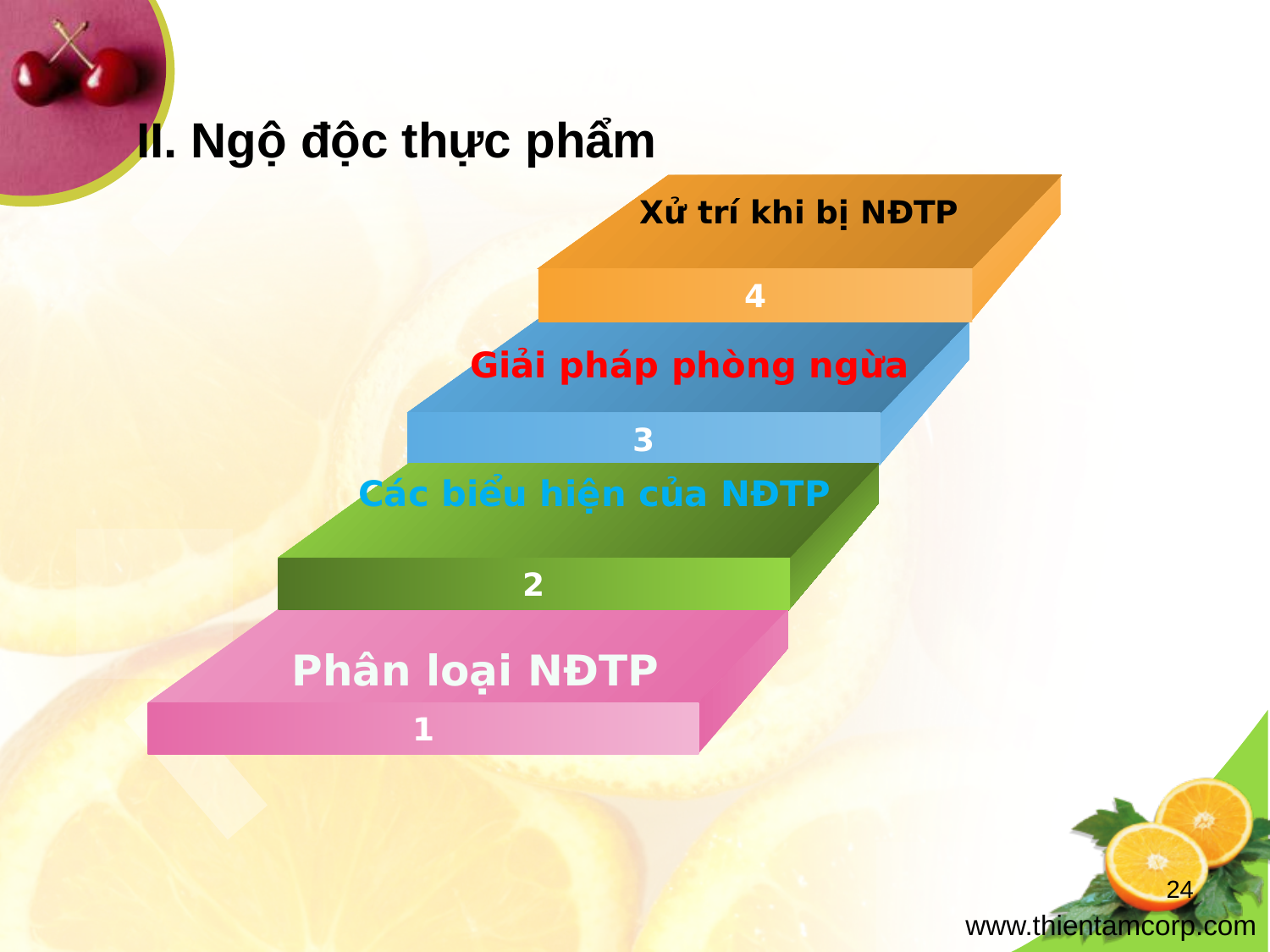

II. Ngộ độc thực phẩm

Xử trí khi bị NĐTP
4

Giải pháp phòng ngừa
3

Các biểu hiện của NĐTP
2

Phân loại NĐTP
1

24